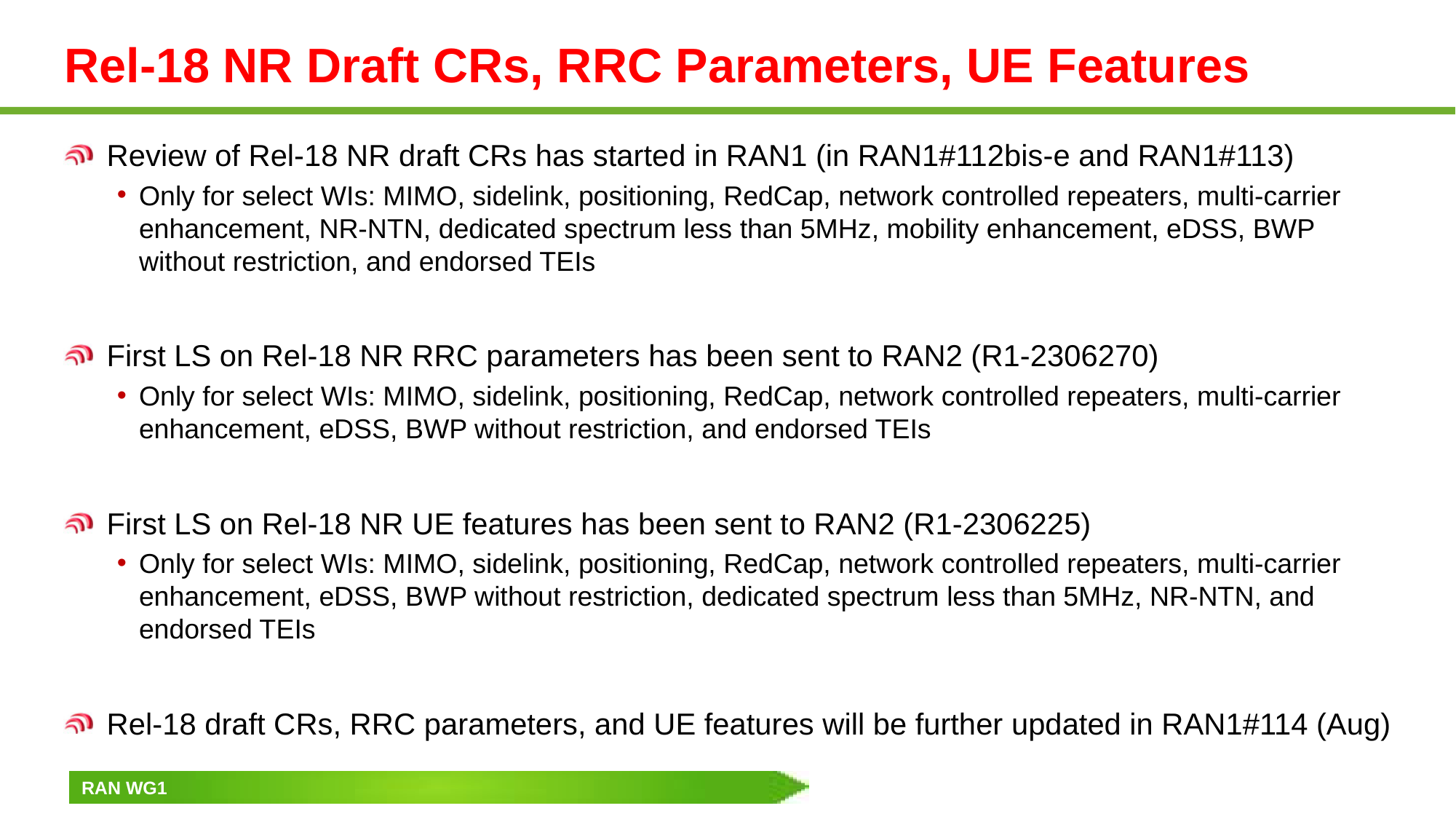

# Rel-18 NR Draft CRs, RRC Parameters, UE Features
Review of Rel-18 NR draft CRs has started in RAN1 (in RAN1#112bis-e and RAN1#113)
Only for select WIs: MIMO, sidelink, positioning, RedCap, network controlled repeaters, multi-carrier enhancement, NR-NTN, dedicated spectrum less than 5MHz, mobility enhancement, eDSS, BWP without restriction, and endorsed TEIs

First LS on Rel-18 NR RRC parameters has been sent to RAN2 (R1-2306270)
Only for select WIs: MIMO, sidelink, positioning, RedCap, network controlled repeaters, multi-carrier enhancement, eDSS, BWP without restriction, and endorsed TEIs

First LS on Rel-18 NR UE features has been sent to RAN2 (R1-2306225)
Only for select WIs: MIMO, sidelink, positioning, RedCap, network controlled repeaters, multi-carrier enhancement, eDSS, BWP without restriction, dedicated spectrum less than 5MHz, NR-NTN, and endorsed TEIs

Rel-18 draft CRs, RRC parameters, and UE features will be further updated in RAN1#114 (Aug)